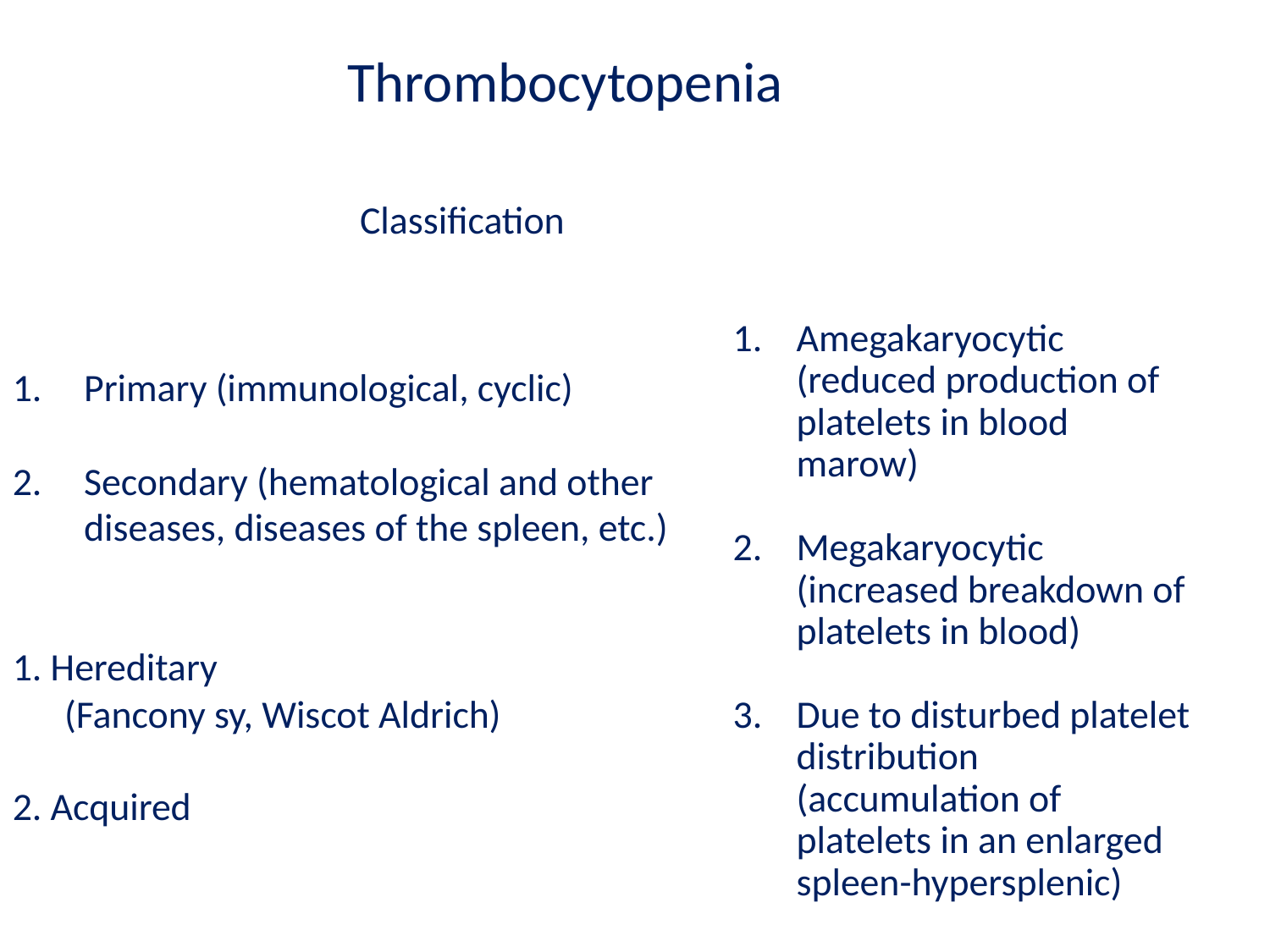

Thrombocytopenia
                                        Classification

Amegakaryocytic (reduced production of platelets in blood marow)

Megakaryocytic (increased breakdown of platelets in blood)

Due to disturbed platelet distribution (accumulation of platelets in an enlarged spleen-hypersplenic)

Primary (immunological, cyclic)

Secondary (hematological and other diseases, diseases of the spleen, etc.)

1. Hereditary
      (Fancony sy, Wiscot Aldrich)

2. Acquired